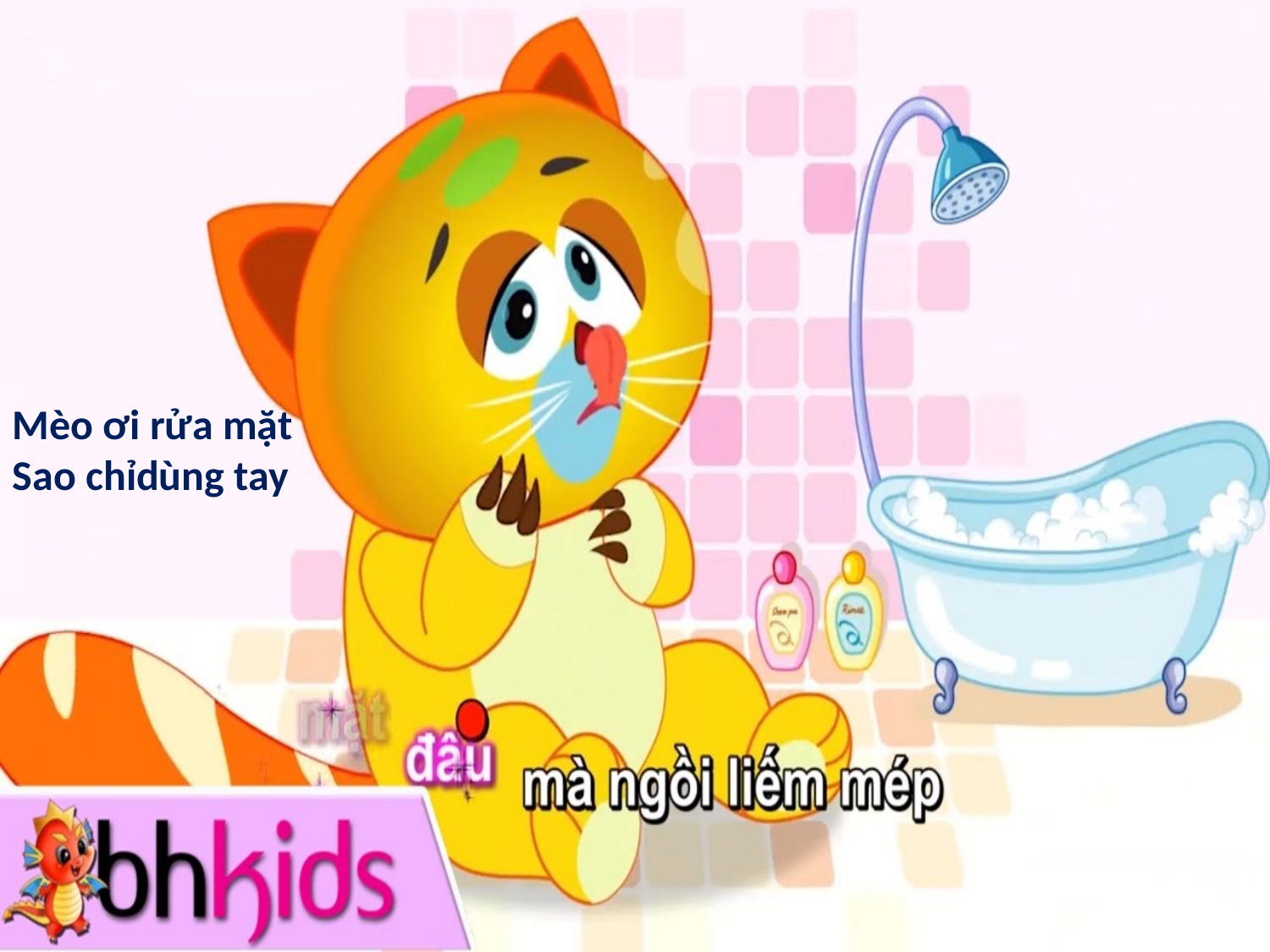

Mèo ơi rửa mặt
Sao chỉdùng tay